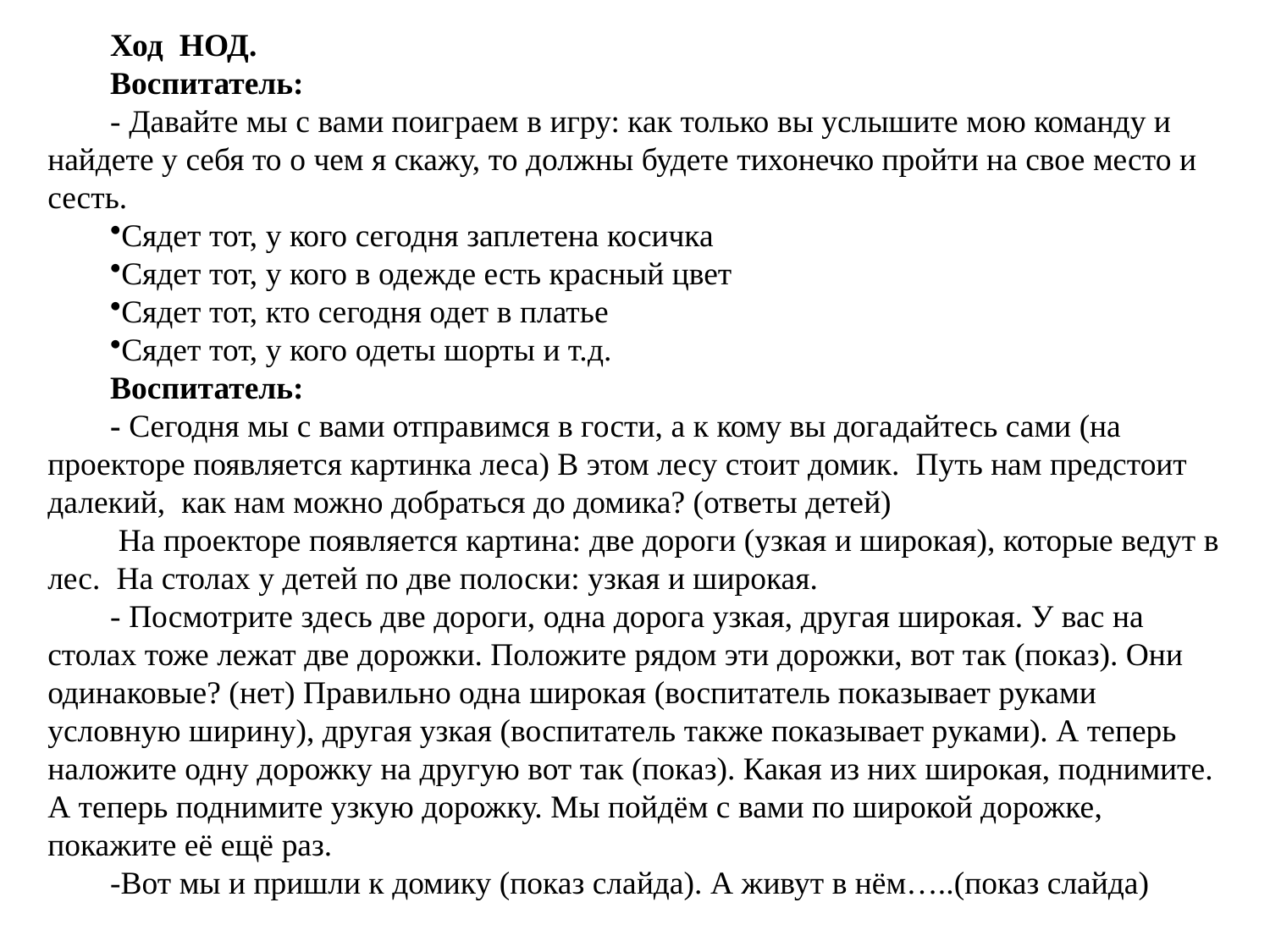

Ход  НОД.
Воспитатель:
- Давайте мы с вами поиграем в игру: как только вы услышите мою команду и найдете у себя то о чем я скажу, то должны будете тихонечко пройти на свое место и сесть.
Сядет тот, у кого сегодня заплетена косичка
Сядет тот, у кого в одежде есть красный цвет
Сядет тот, кто сегодня одет в платье
Сядет тот, у кого одеты шорты и т.д.
Воспитатель:
- Сегодня мы с вами отправимся в гости, а к кому вы догадайтесь сами (на проекторе появляется картинка леса) В этом лесу стоит домик.  Путь нам предстоит далекий,  как нам можно добраться до домика? (ответы детей)
 На проекторе появляется картина: две дороги (узкая и широкая), которые ведут в лес.  На столах у детей по две полоски: узкая и широкая.
- Посмотрите здесь две дороги, одна дорога узкая, другая широкая. У вас на столах тоже лежат две дорожки. Положите рядом эти дорожки, вот так (показ). Они одинаковые? (нет) Правильно одна широкая (воспитатель показывает руками условную ширину), другая узкая (воспитатель также показывает руками). А теперь наложите одну дорожку на другую вот так (показ). Какая из них широкая, поднимите. А теперь поднимите узкую дорожку. Мы пойдём с вами по широкой дорожке, покажите её ещё раз.
-Вот мы и пришли к домику (показ слайда). А живут в нём…..(показ слайда)